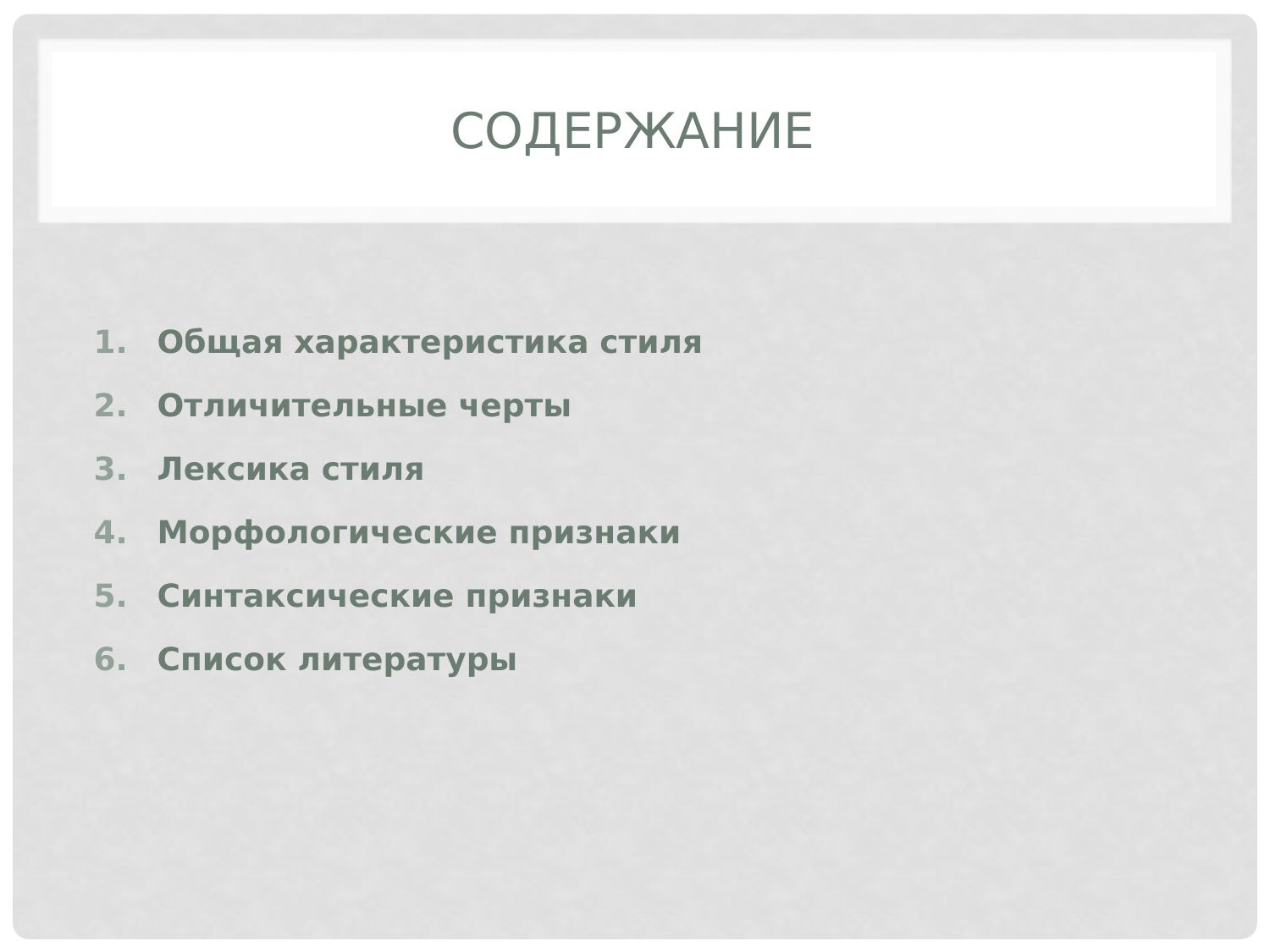

# СОДЕРЖАНИЕ
Общая характеристика стиля
Отличительные черты
Лексика стиля
Морфологические признаки
Синтаксические признаки
Список литературы